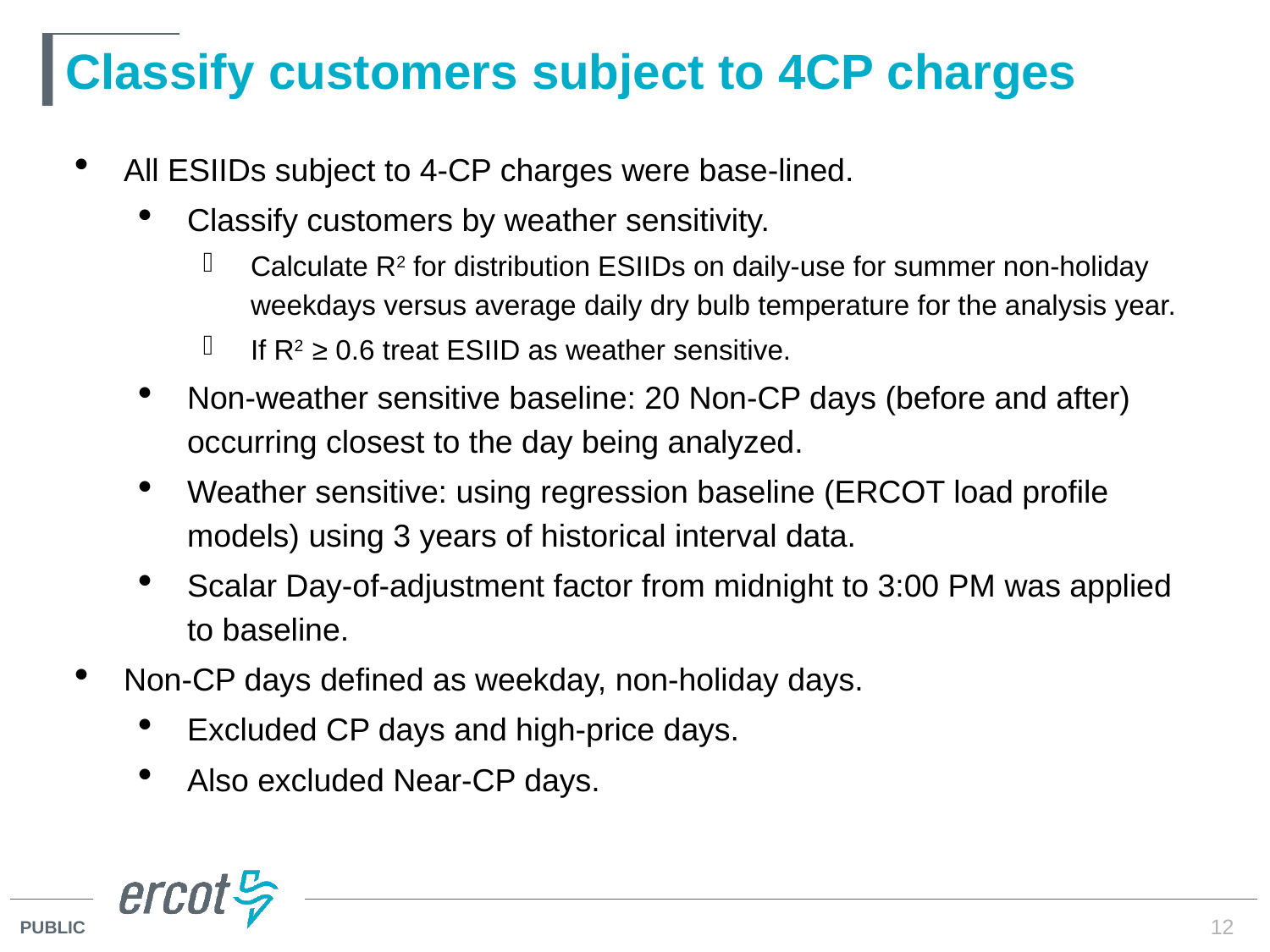

# Classify customers subject to 4CP charges
All ESIIDs subject to 4-CP charges were base-lined.
Classify customers by weather sensitivity.
Calculate R2 for distribution ESIIDs on daily-use for summer non-holiday weekdays versus average daily dry bulb temperature for the analysis year.
If R2  ≥ 0.6 treat ESIID as weather sensitive.
Non-weather sensitive baseline: 20 Non-CP days (before and after) occurring closest to the day being analyzed.
Weather sensitive: using regression baseline (ERCOT load profile models) using 3 years of historical interval data.
Scalar Day-of-adjustment factor from midnight to 3:00 PM was applied to baseline.
Non-CP days defined as weekday, non-holiday days.
Excluded CP days and high-price days.
Also excluded Near-CP days.
12